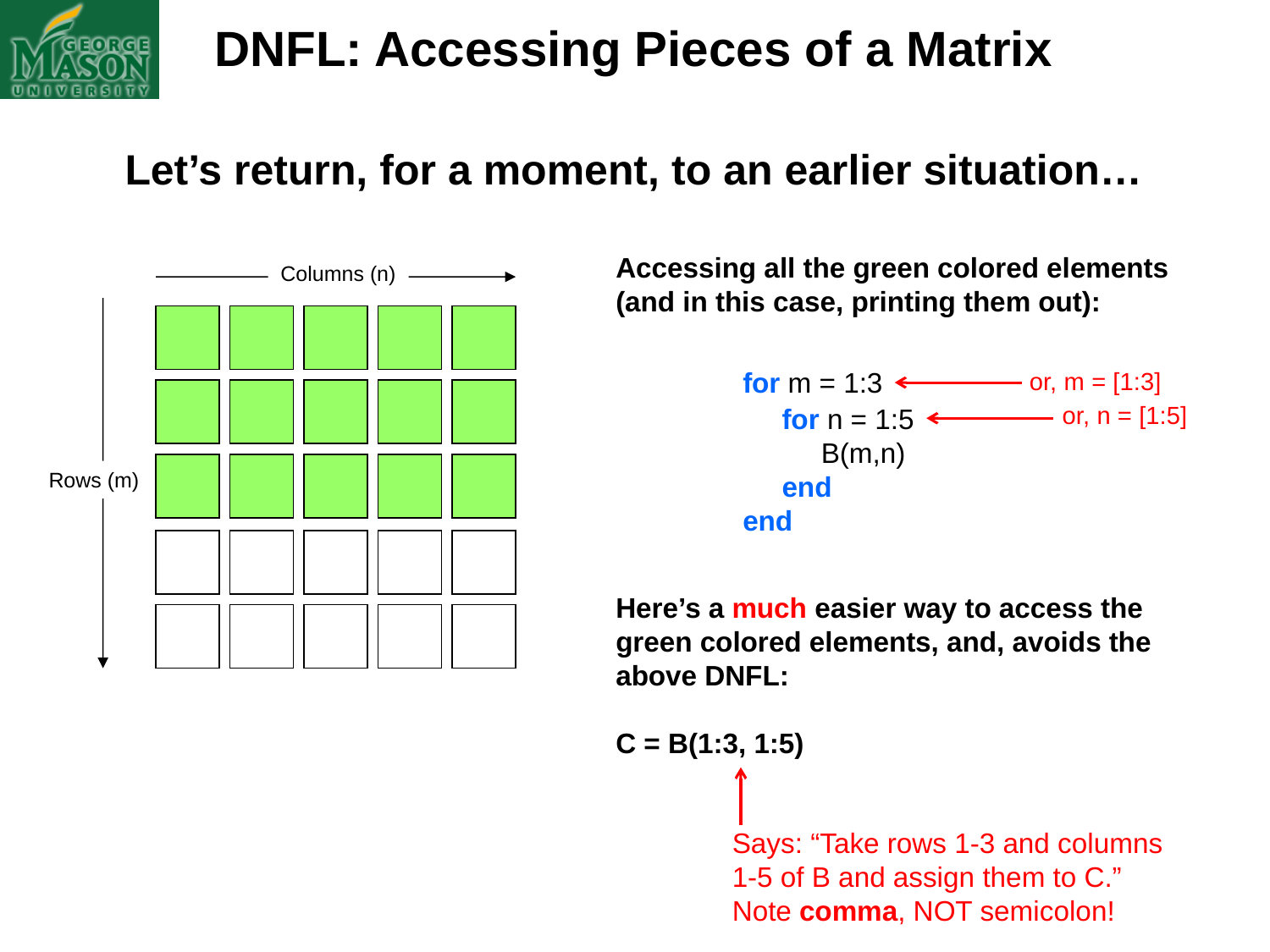

DNFL: Accessing Pieces of a Matrix
Let’s return, for a moment, to an earlier situation…
Accessing all the green colored elements (and in this case, printing them out):

   	for m = 1:3
	     for n = 1:5
       	          B(m,n)
	     end
   	end
Columns (n)

or, m = [1:3]

or, n = [1:5]

Rows (m)

Here’s a much easier way to access the green colored elements, and, avoids the above DNFL:

C = B(1:3, 1:5)

Says: “Take rows 1-3 and columns 1-5 of B and assign them to C.”  Note comma, NOT semicolon!